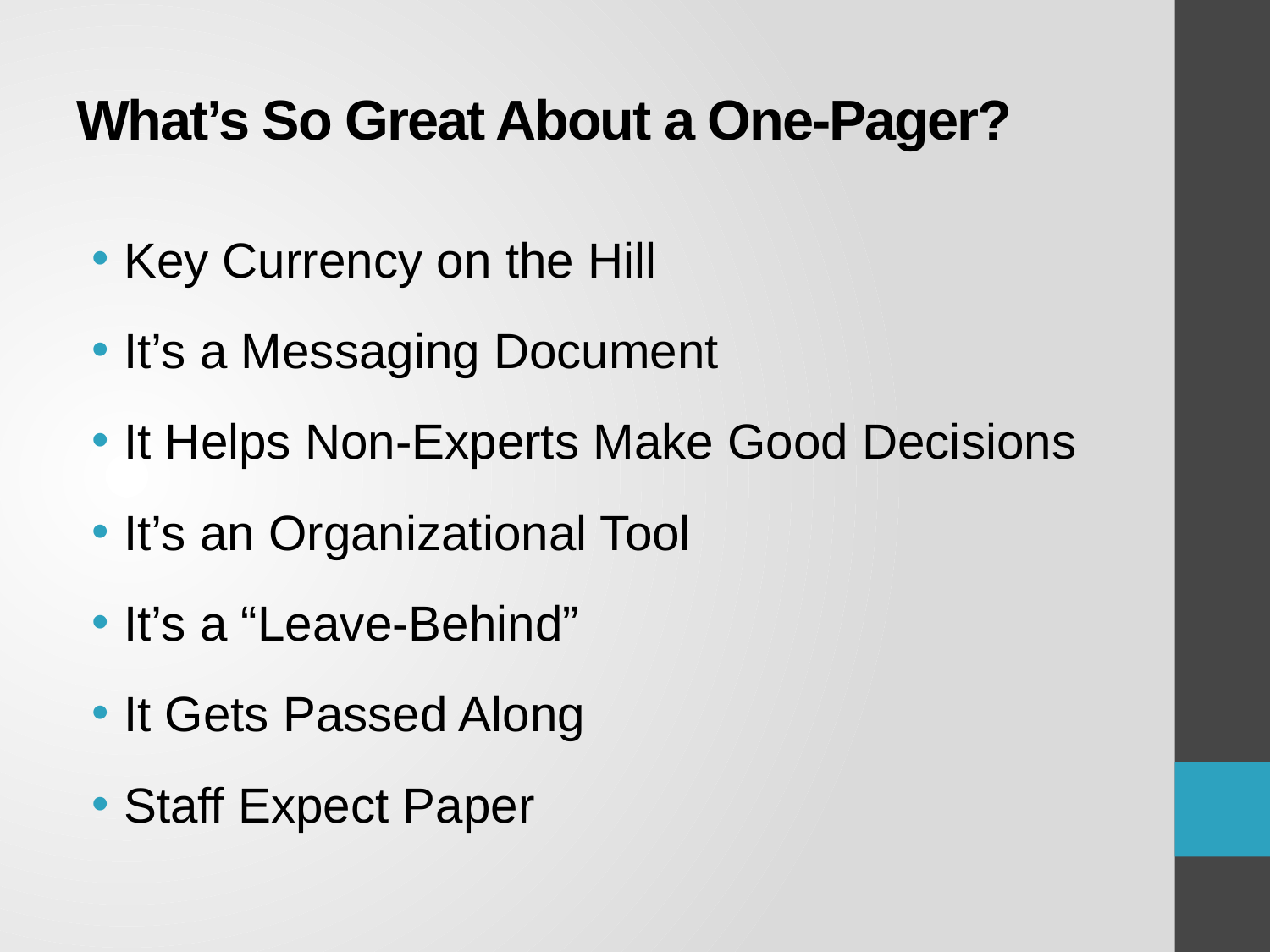

# What’s So Great About a One-Pager?
Key Currency on the Hill
It’s a Messaging Document
It Helps Non-Experts Make Good Decisions
It’s an Organizational Tool
It’s a “Leave-Behind”
It Gets Passed Along
Staff Expect Paper